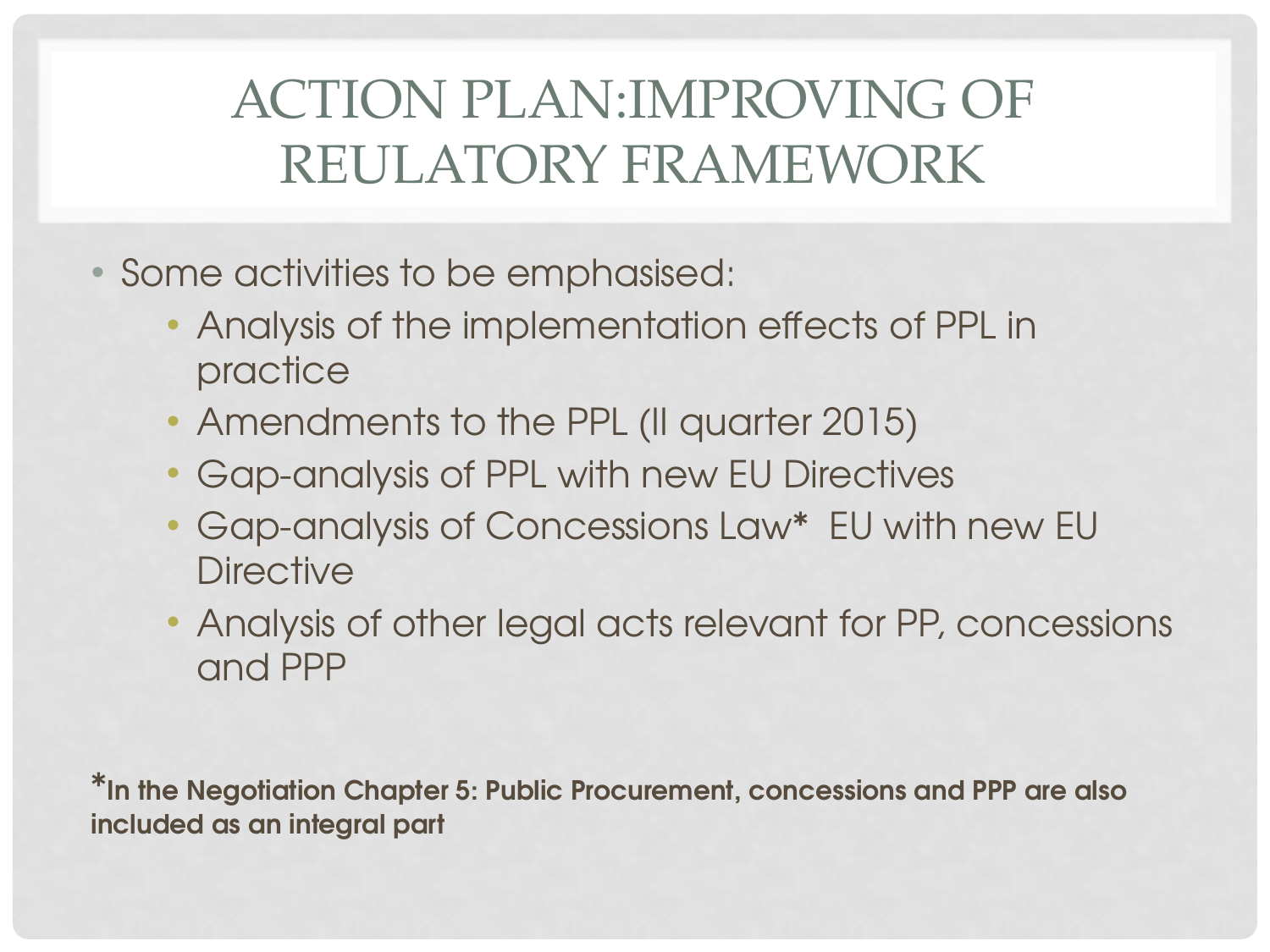

# ACTION PLAN:IMPROVING OF REULATORY FRAMEWORK
Some activities to be emphasised:
Analysis of the implementation effects of PPL in practice
Amendments to the PPL (II quarter 2015)
Gap-analysis of PPL with new EU Directives
Gap-analysis of Concessions Law*  EU with new EU Directive
Analysis of other legal acts relevant for PP, concessions and PPP

*In the Negotiation Chapter 5: Public Procurement, concessions and PPP are also included as an integral part